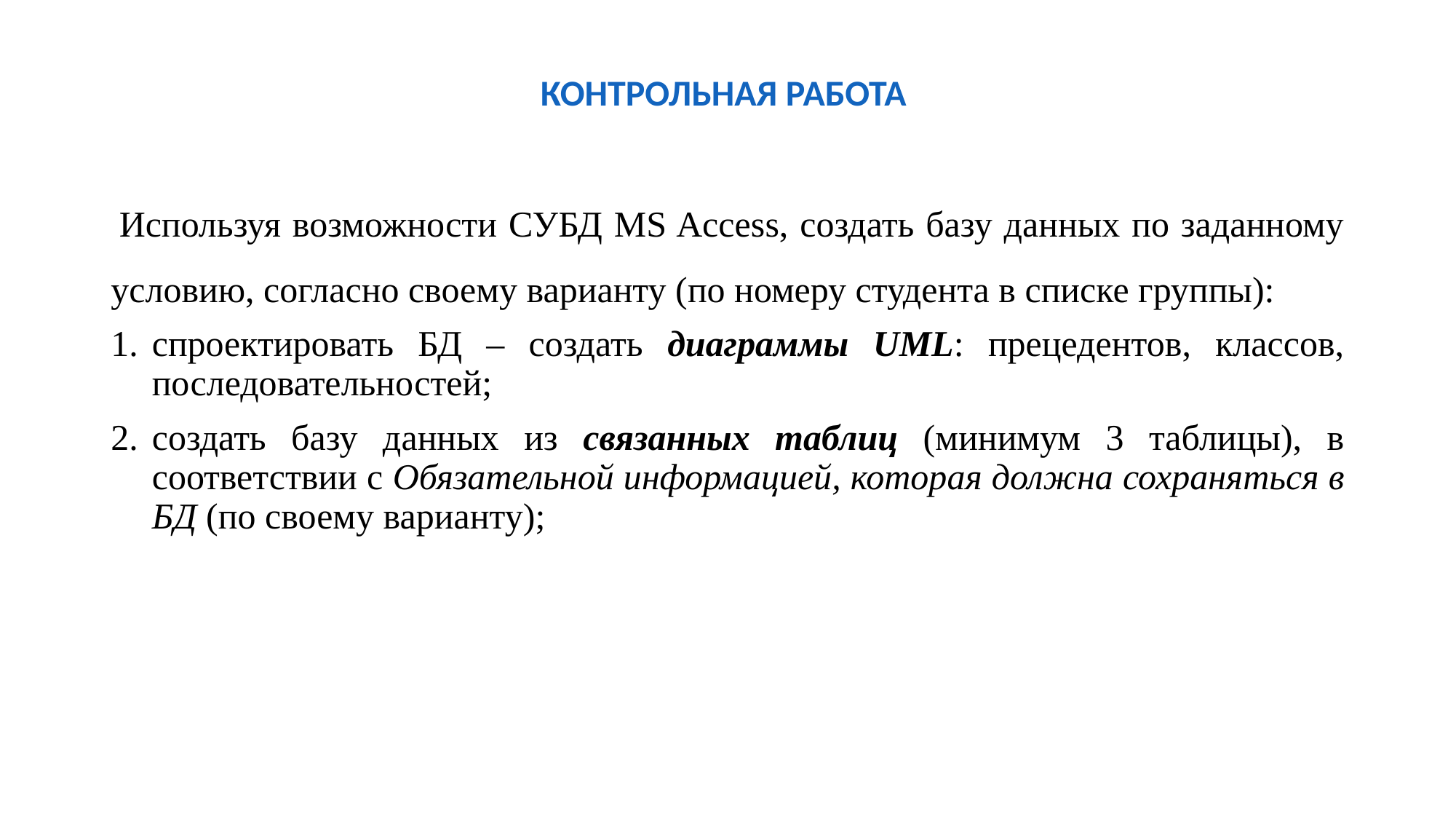

КОНТРОЛЬНАЯ работа

 Используя возможности СУБД MS Access, создать базу данных по заданному условию, согласно своему варианту (по номеру студента в списке группы):
спроектировать БД – создать диаграммы UML: прецедентов, классов, последовательностей;
создать базу данных из связанных таблиц (минимум 3 таблицы), в соответствии с Обязательной информацией, которая должна сохраняться в БД (по своему варианту);